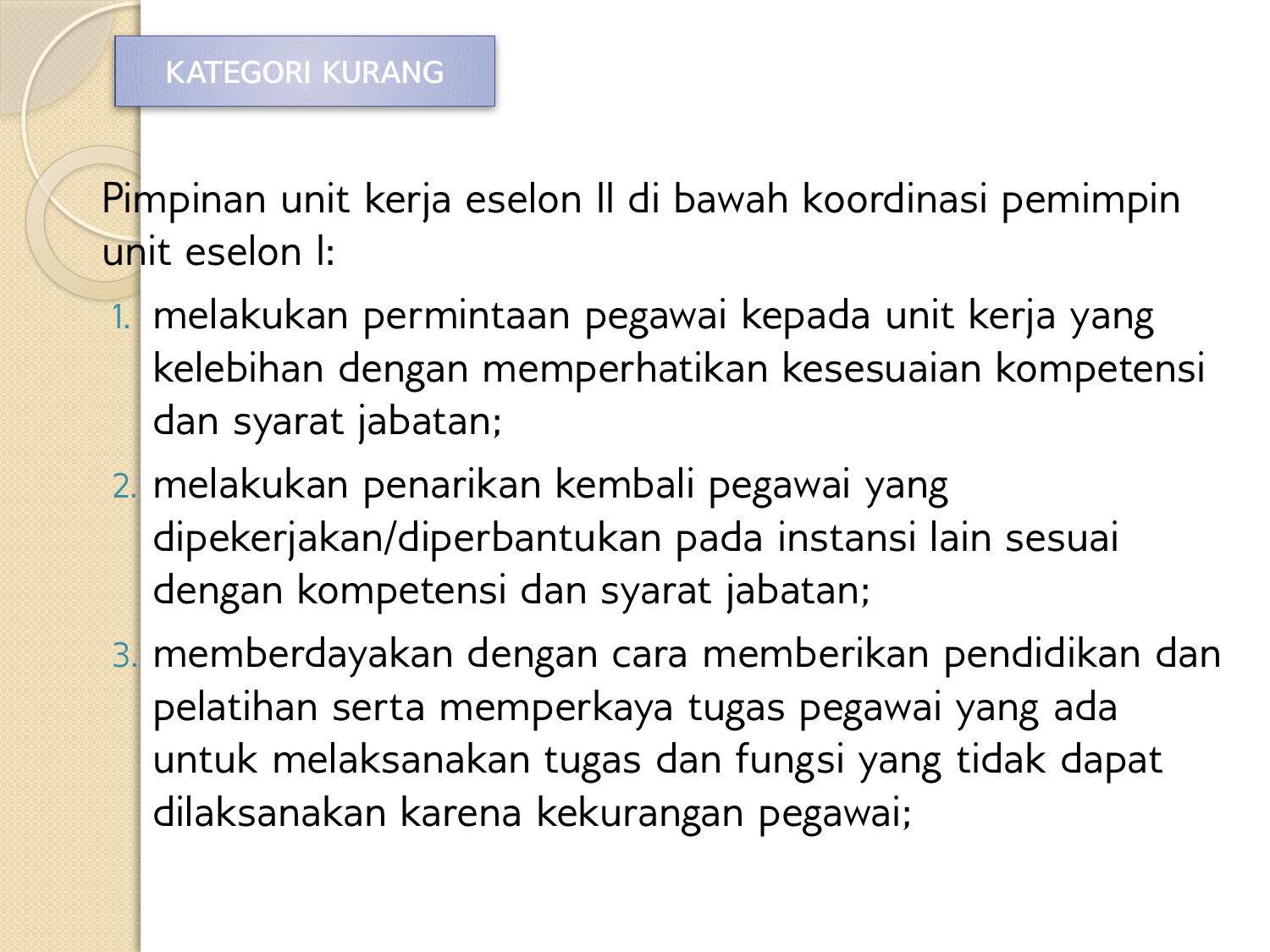

KATEGORI KURANG
Pimpinan unit kerja eselon II di bawah koordinasi pemimpin unit eselon I:
melakukan permintaan pegawai kepada unit kerja yang kelebihan dengan memperhatikan kesesuaian kompetensi dan syarat jabatan;
melakukan penarikan kembali pegawai yang dipekerjakan/diperbantukan pada instansi lain sesuai dengan kompetensi dan syarat jabatan;
memberdayakan dengan cara memberikan pendidikan dan pelatihan serta memperkaya tugas pegawai yang ada untuk melaksanakan tugas dan fungsi yang tidak dapat dilaksanakan karena kekurangan pegawai;